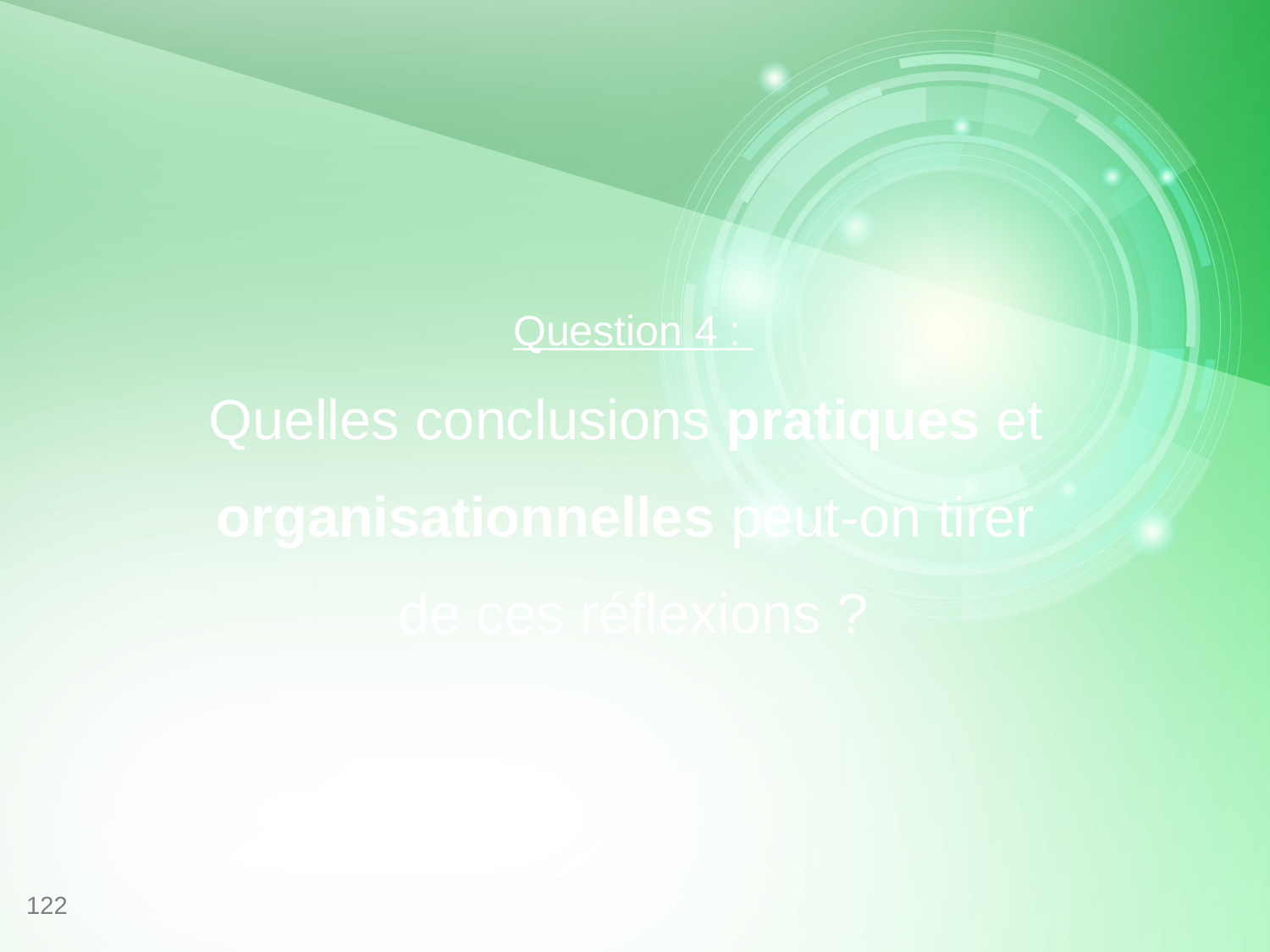

# Question 4 : Quelles conclusions pratiques et organisationnelles peut-on tirer de ces réflexions ?
122